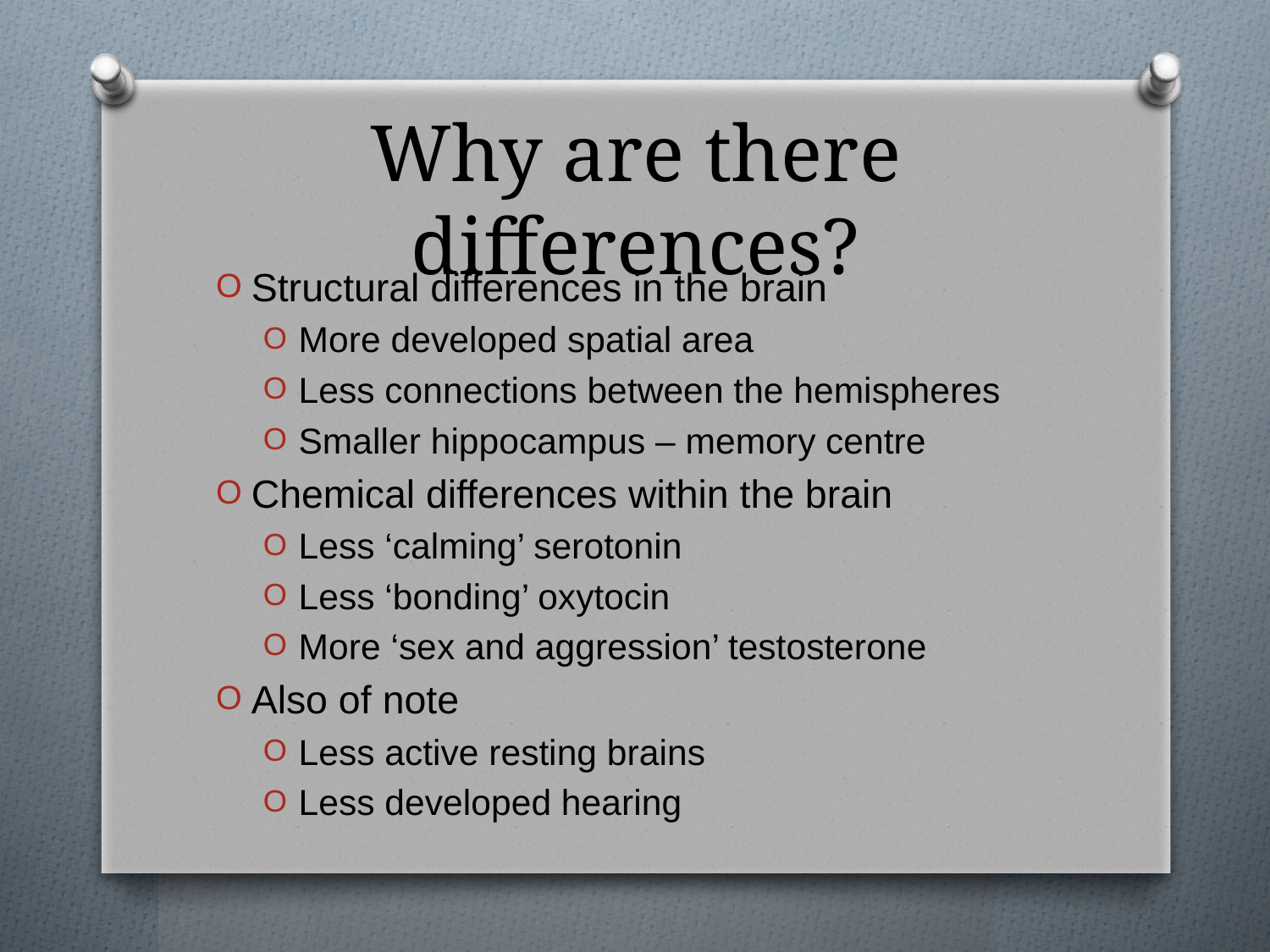

# Why are there differences?
Structural differences in the brain
More developed spatial area
Less connections between the hemispheres
Smaller hippocampus – memory centre
Chemical differences within the brain
Less ‘calming’ serotonin
Less ‘bonding’ oxytocin
More ‘sex and aggression’ testosterone
Also of note
Less active resting brains
Less developed hearing